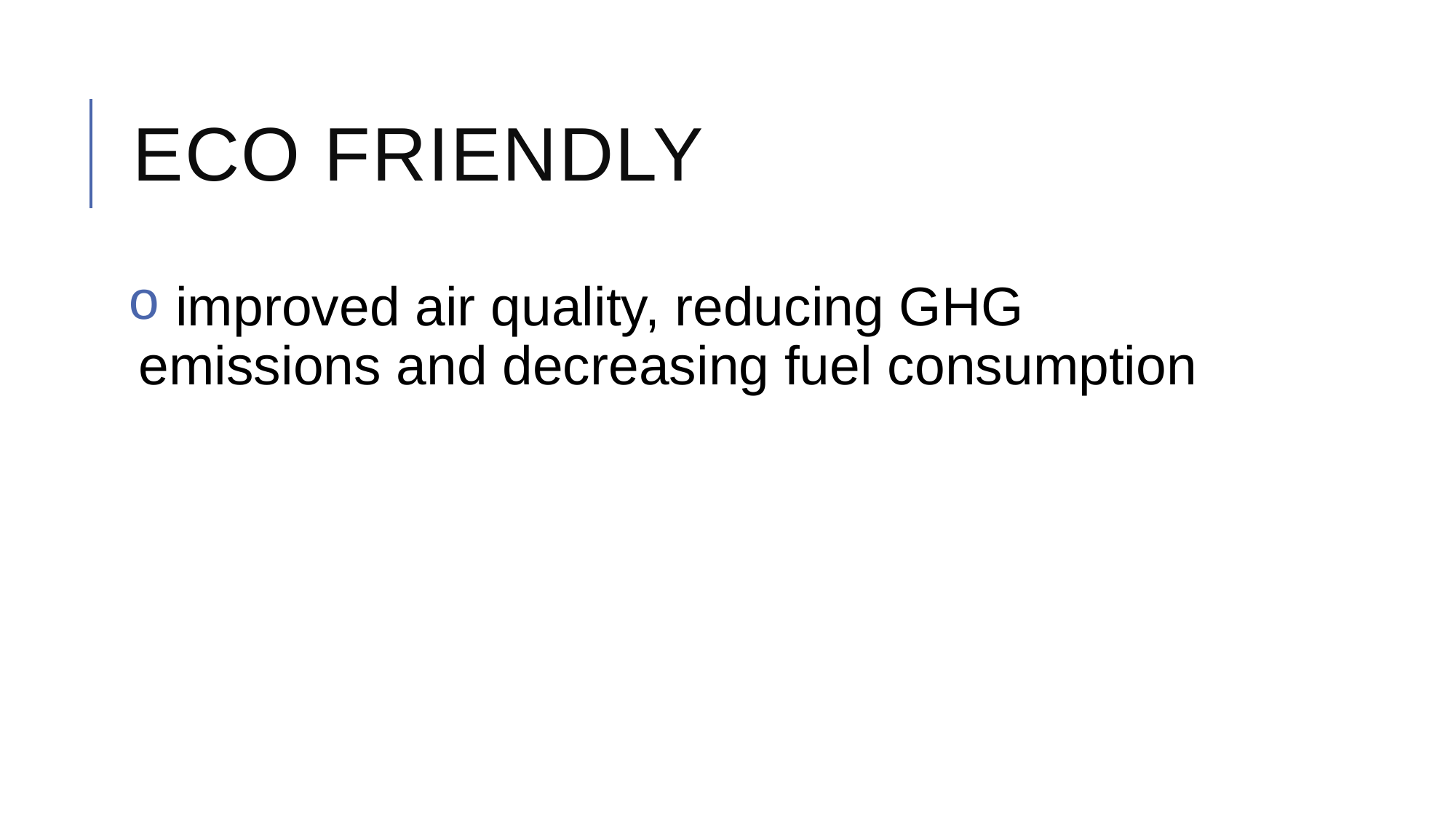

# Eco friendly
 improved air quality, reducing GHG emissions and decreasing fuel consumption